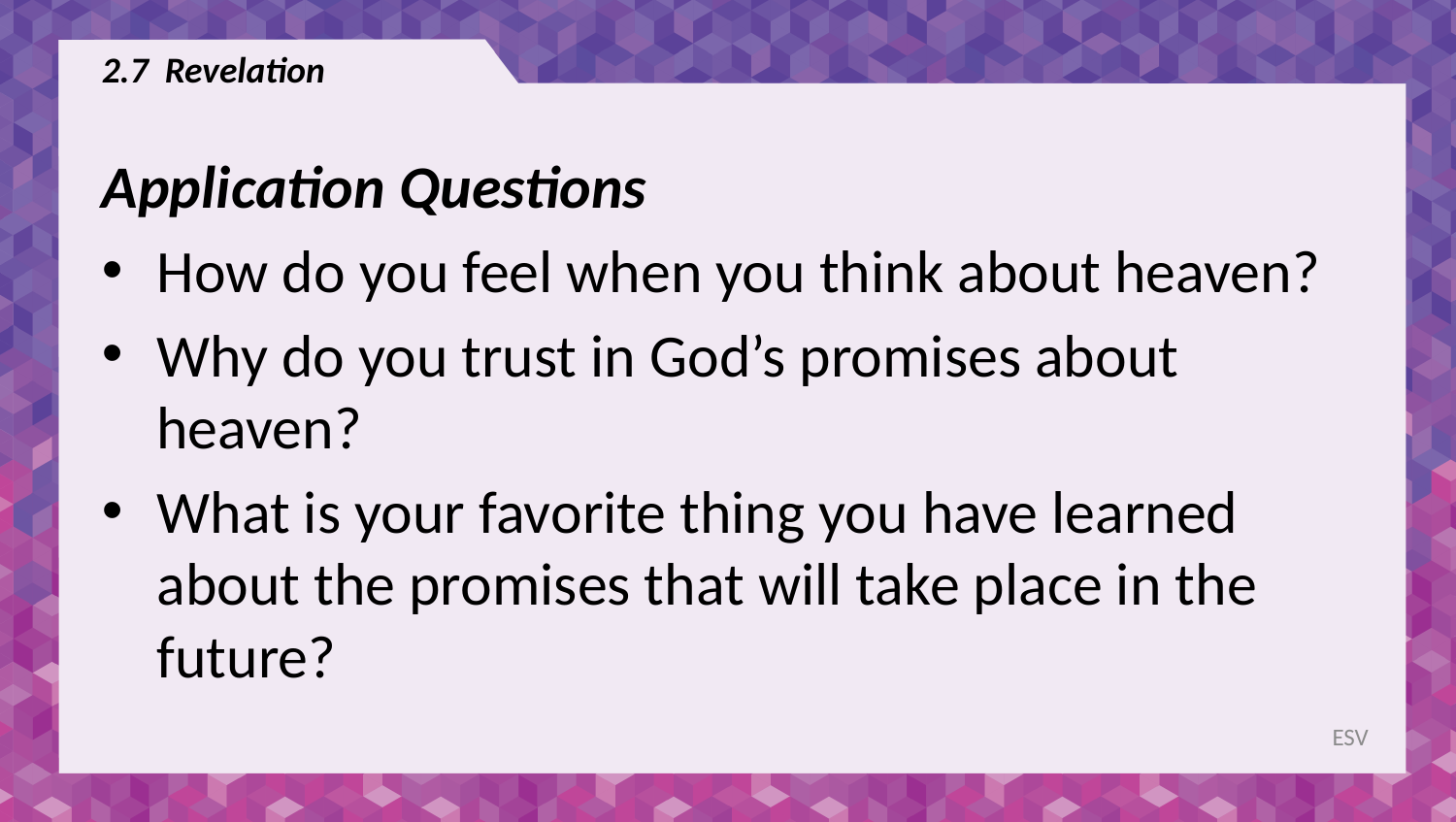

# 2.7  Revelation
Application Questions
How do you feel when you think about heaven?
Why do you trust in God’s promises about heaven?
What is your favorite thing you have learned about the promises that will take place in the future?
ESV